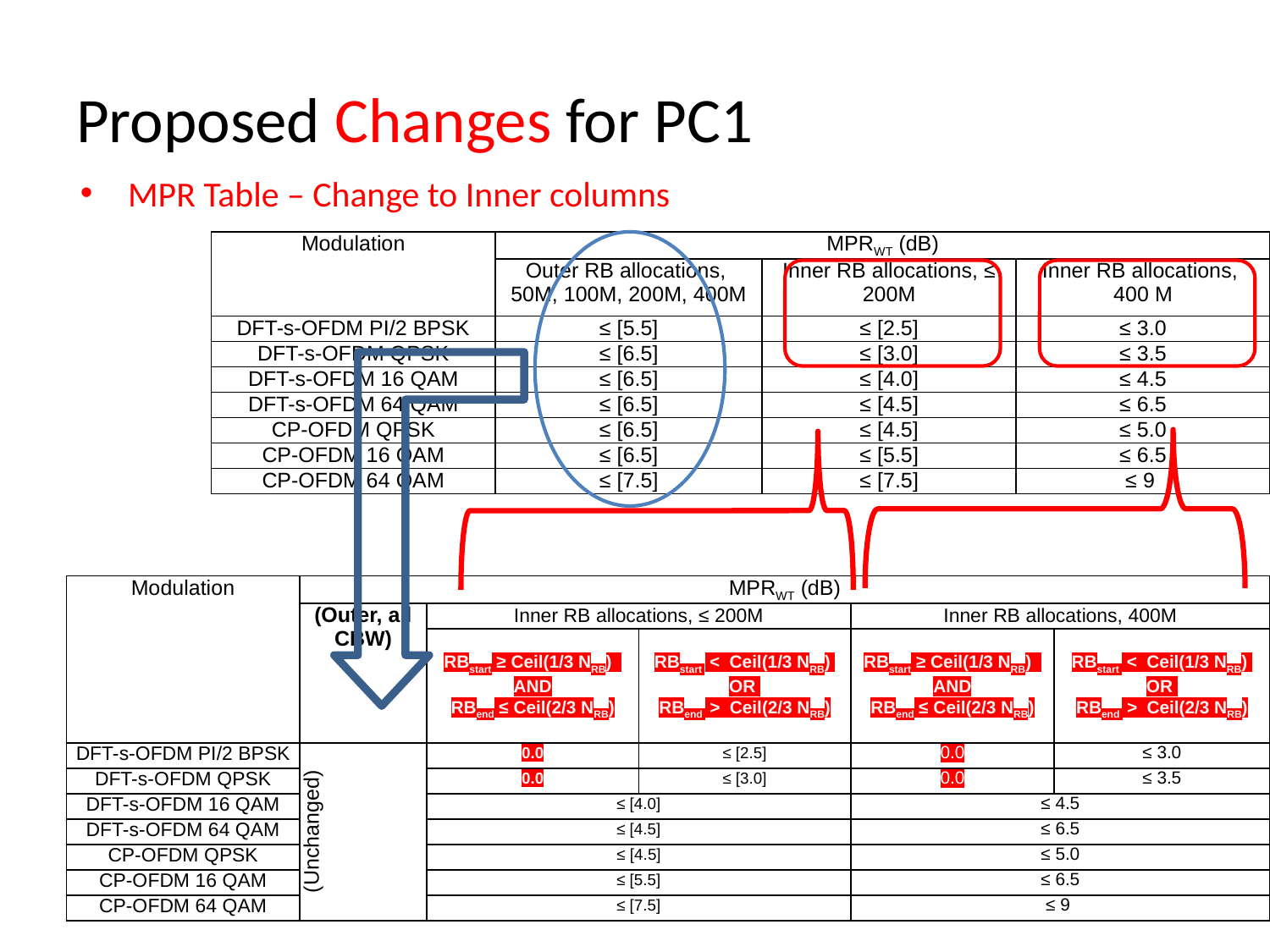

# Proposed Changes for PC1
MPR Table – Change to Inner columns

| Modulation | MPRWT (dB) |  |  |
| --- | --- | --- | --- |
|  | Outer RB allocations, 50M, 100M, 200M, 400M | Inner RB allocations, ≤ 200M | Inner RB allocations, 400 M |
| DFT-s-OFDM PI/2 BPSK | ≤ [5.5] | ≤ [2.5] | ≤ 3.0 |
| DFT-s-OFDM QPSK | ≤ [6.5] | ≤ [3.0] | ≤ 3.5 |
| DFT-s-OFDM 16 QAM | ≤ [6.5] | ≤ [4.0] | ≤ 4.5 |
| DFT-s-OFDM 64 QAM | ≤ [6.5] | ≤ [4.5] | ≤ 6.5 |
| CP-OFDM QPSK | ≤ [6.5] | ≤ [4.5] | ≤ 5.0 |
| CP-OFDM 16 QAM | ≤ [6.5] | ≤ [5.5] | ≤ 6.5 |
| CP-OFDM 64 QAM | ≤ [7.5] | ≤ [7.5] | ≤ 9 |

| Modulation | MPRWT (dB) |  |  |  |  |
| --- | --- | --- | --- | --- | --- |
|  | (Outer, all CBW) | Inner RB allocations, ≤ 200M |  | Inner RB allocations, 400M |  |
|  |  | RBstart ≥ Ceil(1/3 NRB) AND RBend ≤ Ceil(2/3 NRB) | RBstart < Ceil(1/3 NRB) OR RBend > Ceil(2/3 NRB) | RBstart ≥ Ceil(1/3 NRB) AND RBend ≤ Ceil(2/3 NRB) | RBstart < Ceil(1/3 NRB) OR RBend > Ceil(2/3 NRB) |
| DFT-s-OFDM PI/2 BPSK | (Unchanged) | 0.0 | ≤ [2.5] | 0.0 | ≤ 3.0 |
| DFT-s-OFDM QPSK |  | 0.0 | ≤ [3.0] | 0.0 | ≤ 3.5 |
| DFT-s-OFDM 16 QAM |  | ≤ [4.0] |  | ≤ 4.5 |  |
| DFT-s-OFDM 64 QAM |  | ≤ [4.5] |  | ≤ 6.5 |  |
| CP-OFDM QPSK |  | ≤ [4.5] |  | ≤ 5.0 |  |
| CP-OFDM 16 QAM |  | ≤ [5.5] |  | ≤ 6.5 |  |
| CP-OFDM 64 QAM |  | ≤ [7.5] |  | ≤ 9 |  |